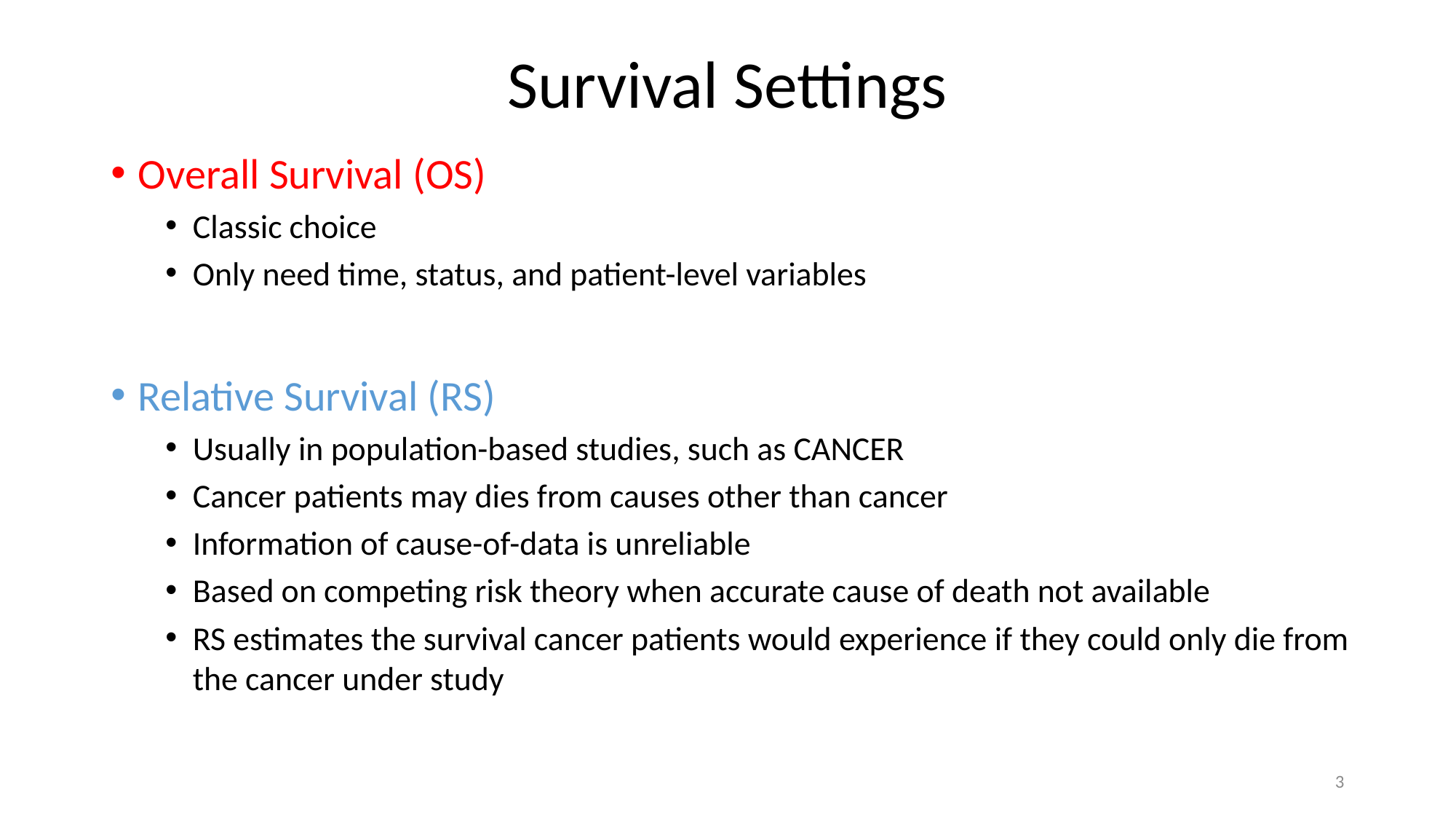

# Survival Settings
Overall Survival (OS)
Classic choice
Only need time, status, and patient-level variables

Relative Survival (RS)
Usually in population-based studies, such as CANCER
Cancer patients may dies from causes other than cancer
Information of cause-of-data is unreliable
Based on competing risk theory when accurate cause of death not available
RS estimates the survival cancer patients would experience if they could only die from the cancer under study
3